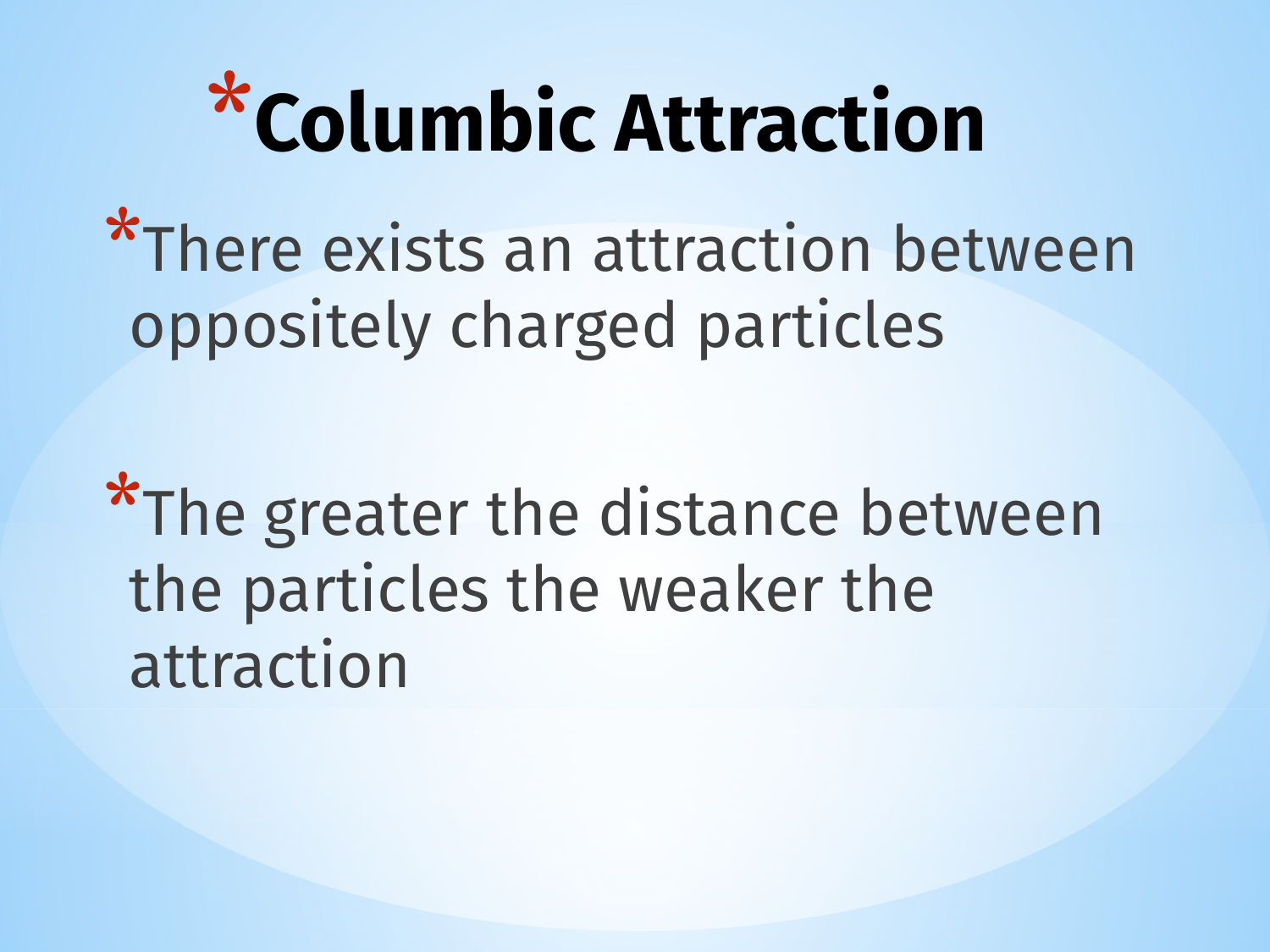

# Columbic Attraction
There exists an attraction between oppositely charged particles

The greater the distance between the particles the weaker the attraction